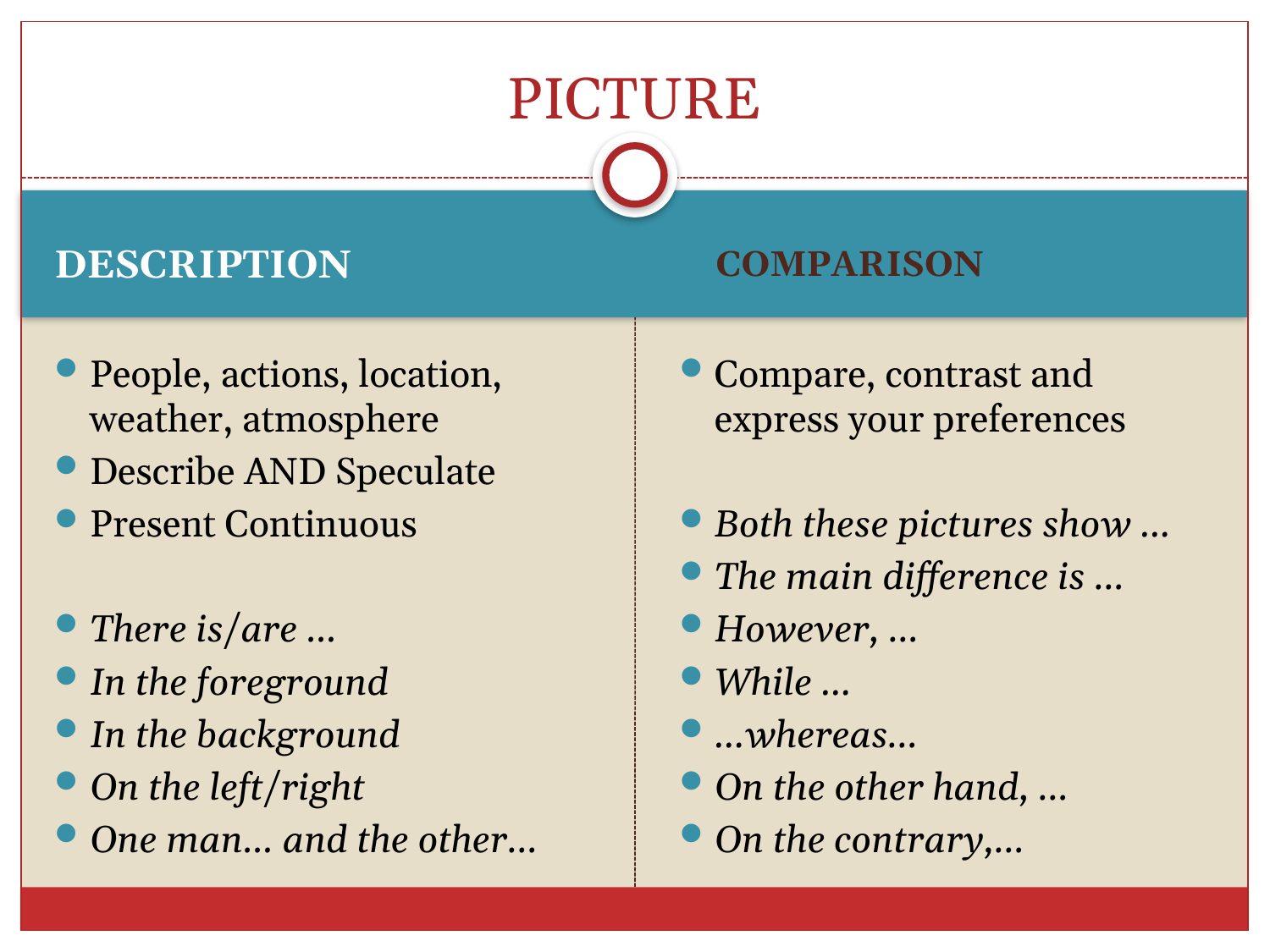

# PICTURE
DESCRIPTION
COMPARISON
People, actions, location, weather, atmosphere
Describe AND Speculate
Present Continuous

There is/are …
In the foreground
In the background
On the left/right
One man… and the other…
Compare, contrast and express your preferences

Both these pictures show …
The main difference is …
However, …
While …
…whereas…
On the other hand, …
On the contrary,…